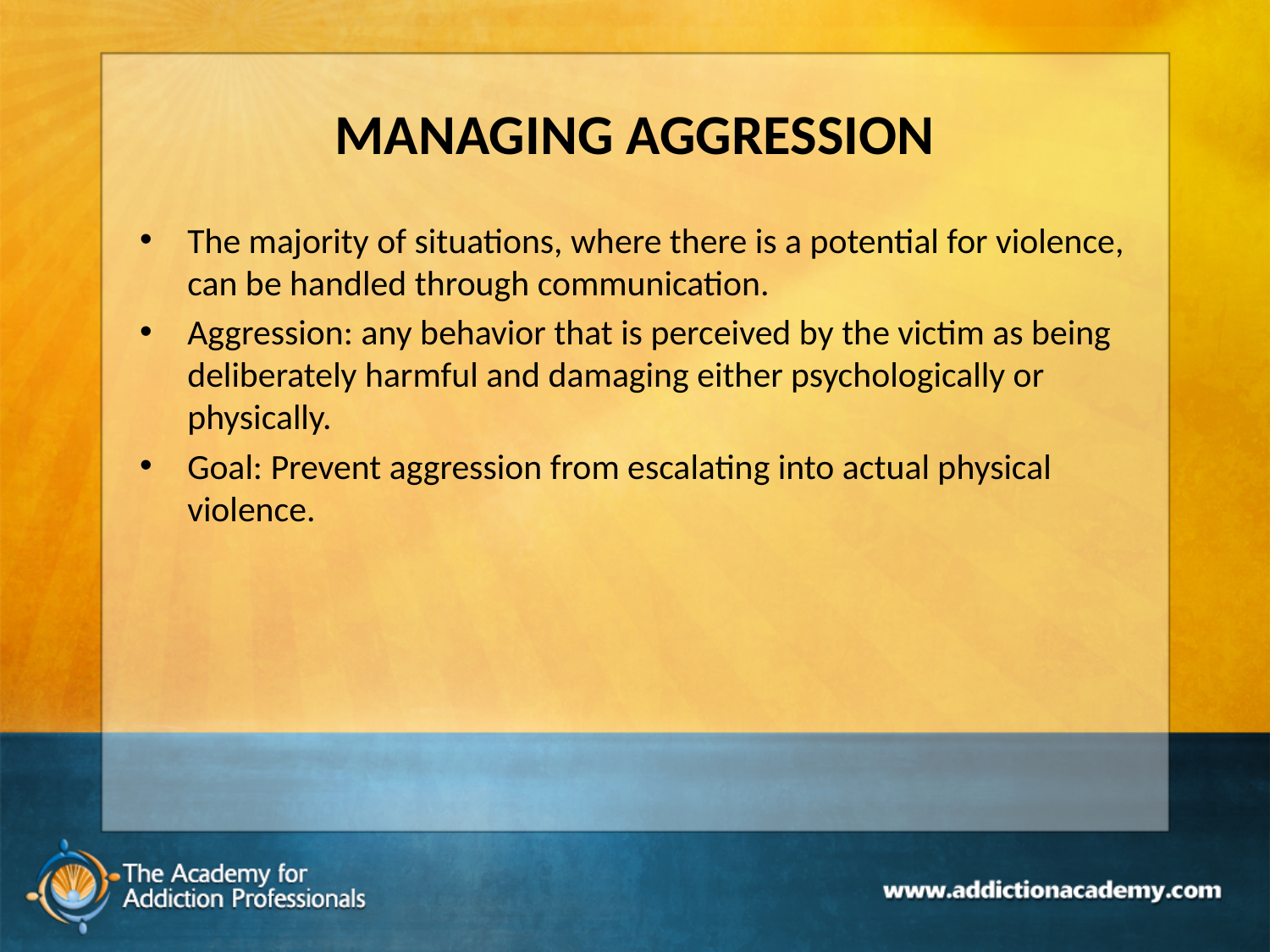

# MANAGING AGGRESSION
The majority of situations, where there is a potential for violence, can be handled through communication.
Aggression: any behavior that is perceived by the victim as being deliberately harmful and damaging either psychologically or physically.
Goal: Prevent aggression from escalating into actual physical violence.